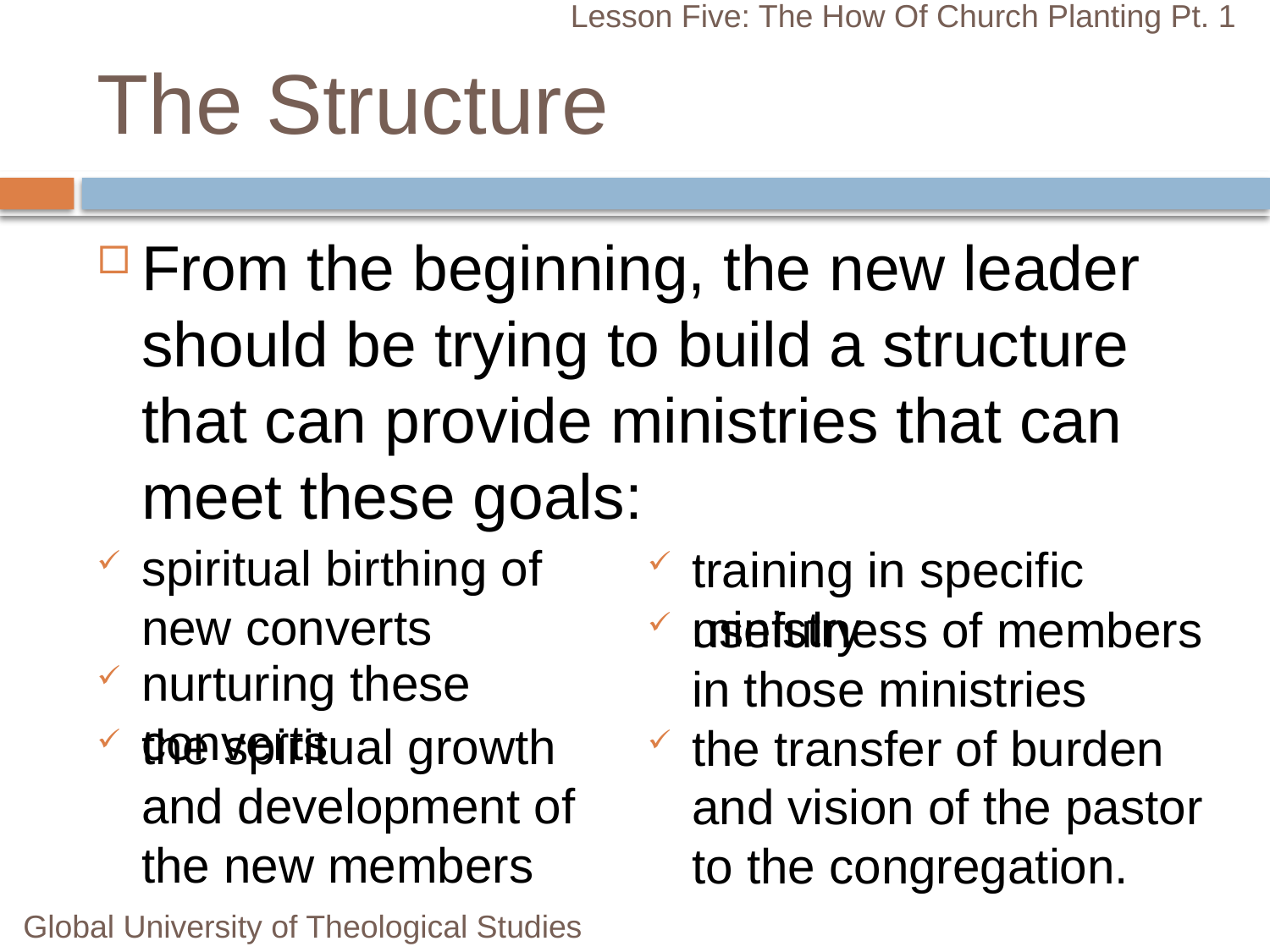

Lesson Five: The How Of Church Planting Pt. 1
# The Structure
From the beginning, the new leader should be trying to build a structure that can provide ministries that can meet these goals:
spiritual birthing of new converts
training in specific ministry
usefulness of members in those ministries
nurturing these converts
the spiritual growth and development of the new members
the transfer of burden and vision of the pastor to the congregation.
Global University of Theological Studies